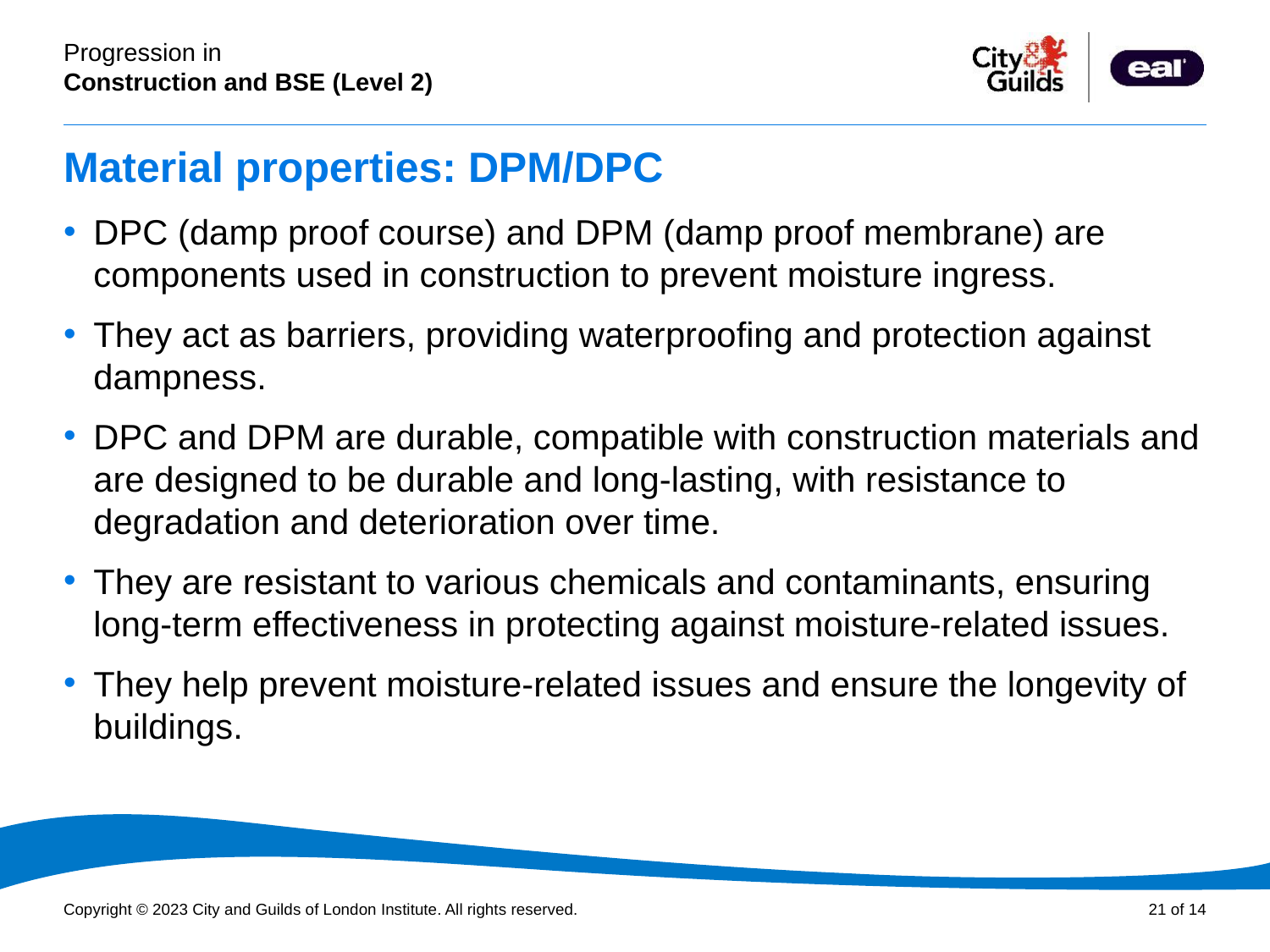

# Material properties: DPM/DPC
DPC (damp proof course) and DPM (damp proof membrane) are components used in construction to prevent moisture ingress.
They act as barriers, providing waterproofing and protection against dampness.
DPC and DPM are durable, compatible with construction materials and are designed to be durable and long-lasting, with resistance to degradation and deterioration over time.
They are resistant to various chemicals and contaminants, ensuring long-term effectiveness in protecting against moisture-related issues.
They help prevent moisture-related issues and ensure the longevity of buildings.